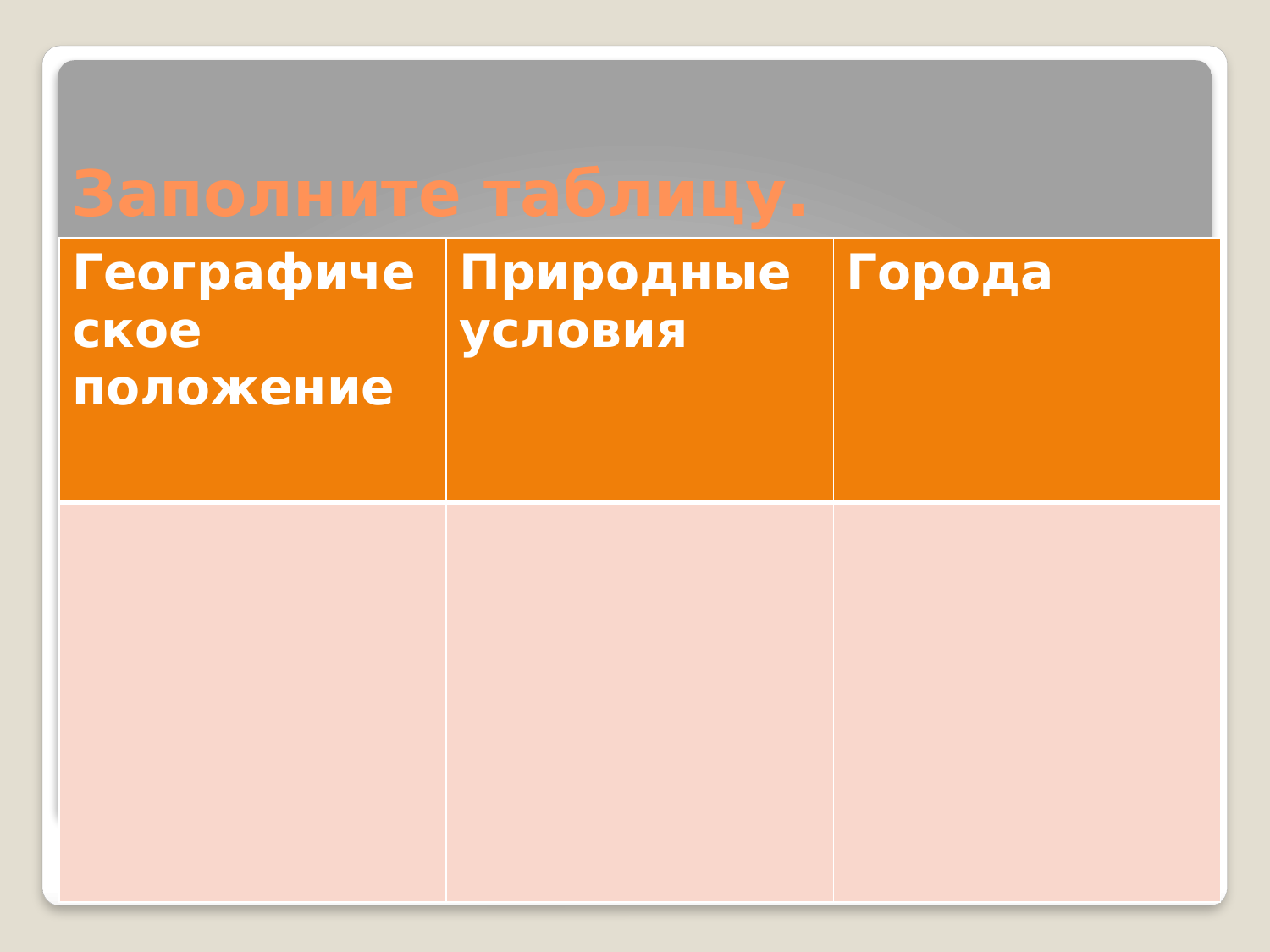

# Заполните таблицу.
| Географическое положение | Природные условия | Города |
| --- | --- | --- |
|  |  |  |